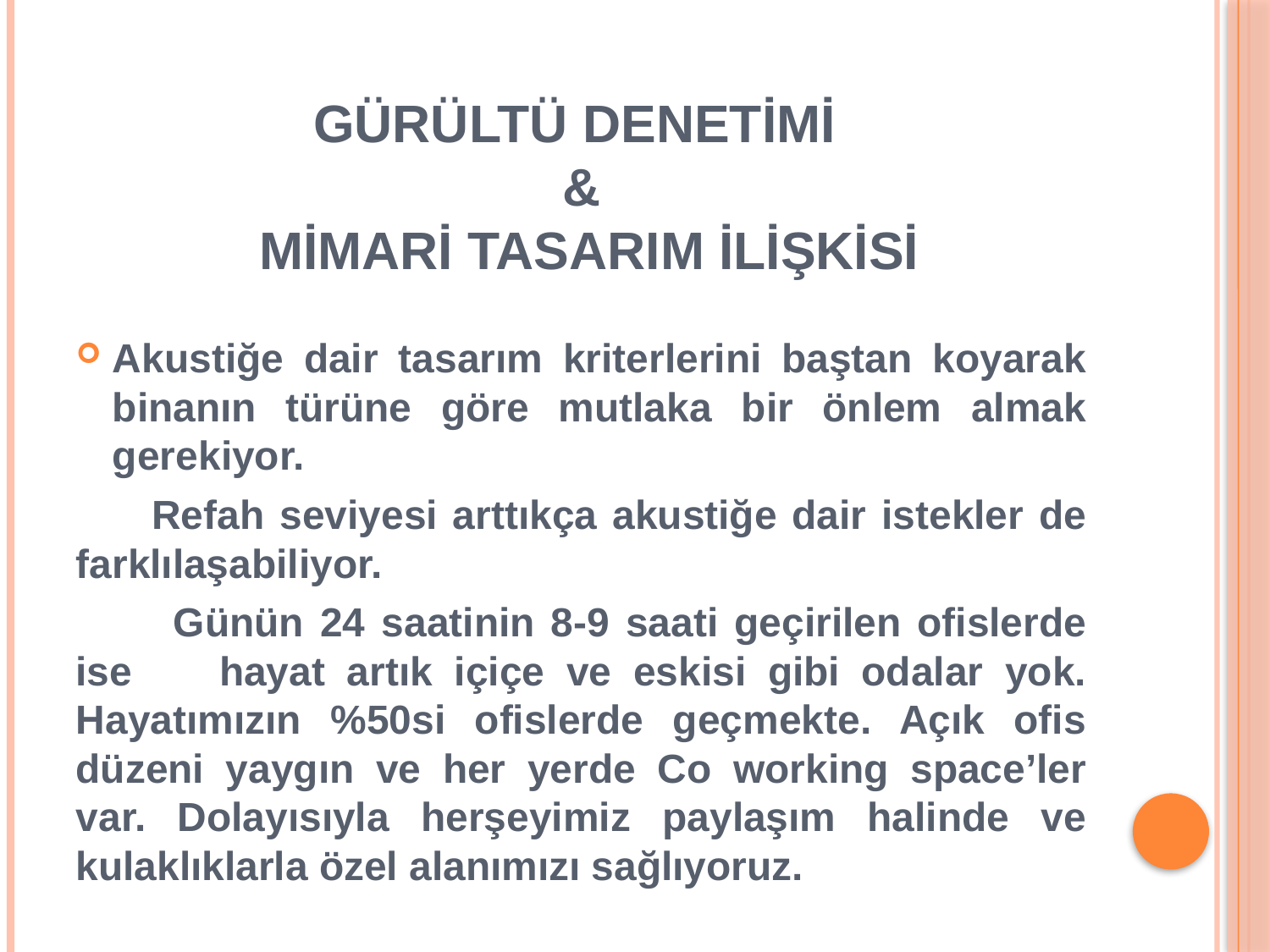

# GÜRÜLTÜ DENETİMİ & MİMARİ TASARIM İLİŞKİSİ
Akustiğe dair tasarım kriterlerini baştan koyarak binanın türüne göre mutlaka bir önlem almak gerekiyor.
     Refah seviyesi arttıkça akustiğe dair istekler de farklılaşabiliyor.
      Günün 24 saatinin 8-9 saati geçirilen ofislerde ise    hayat artık içiçe ve eskisi gibi odalar yok. Hayatımızın %50si ofislerde geçmekte. Açık ofis düzeni yaygın ve her yerde Co working space’ler var. Dolayısıyla herşeyimiz paylaşım halinde ve kulaklıklarla özel alanımızı sağlıyoruz.